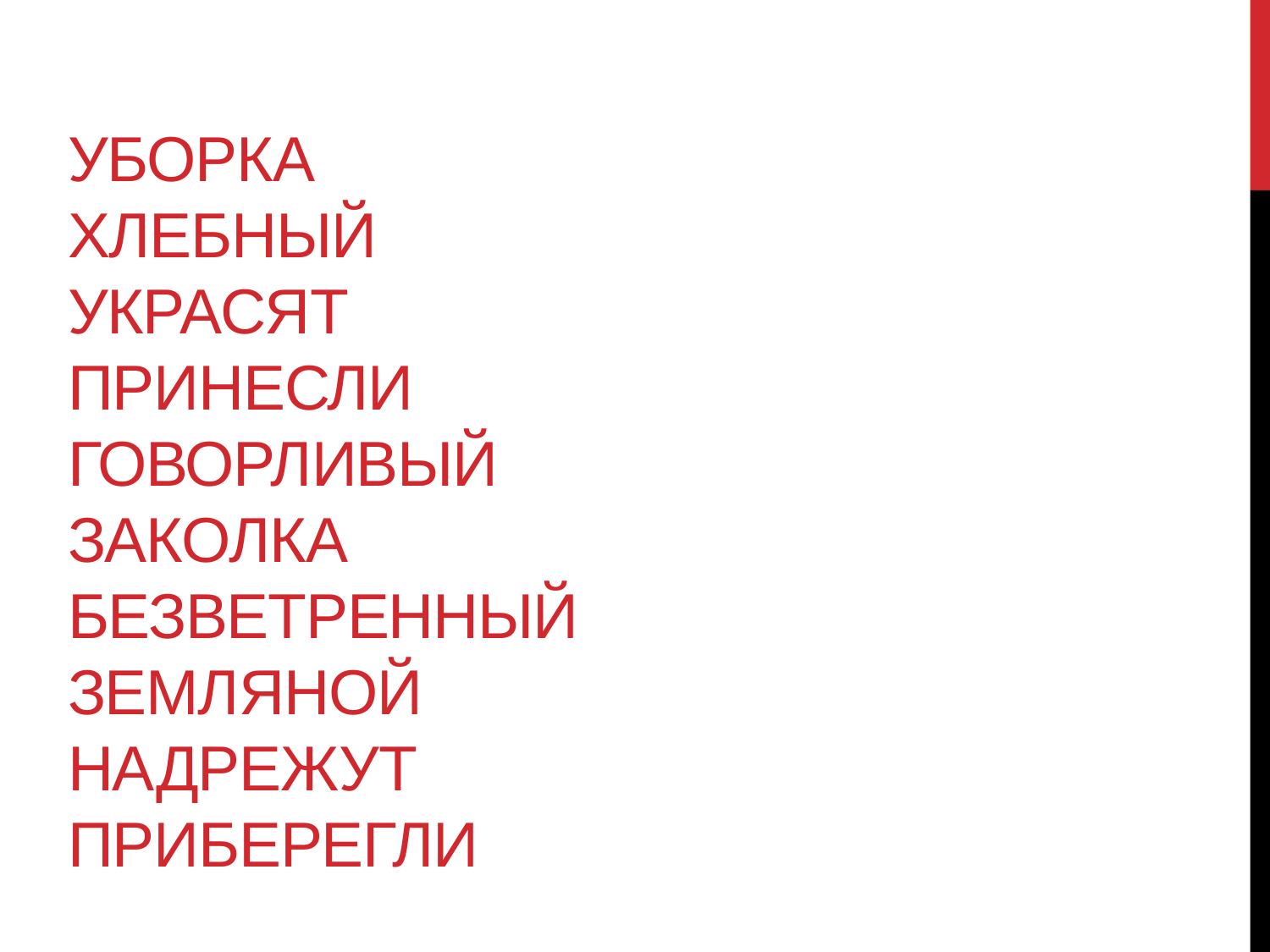

# Уборка хлебный украсят принесли говорливый заколка безветренный земляной надрежут приберегли